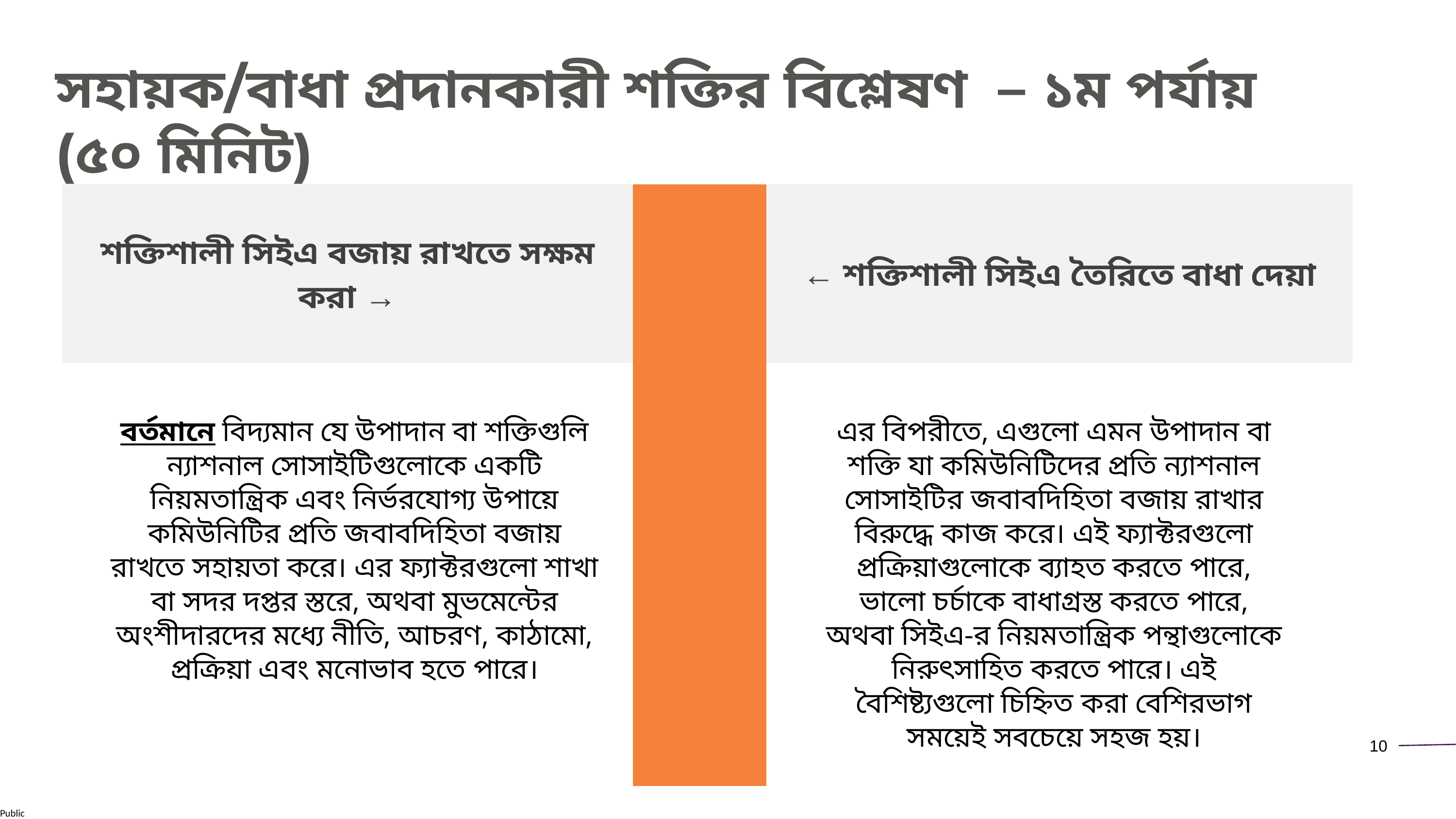

সহায়ক/বাধা প্রদানকারী শক্তির বিশ্লেষণ  – ১ম পর্যায় (৫০ মিনিট)
| শক্তিশালী সিইএ বজায় রাখতে সক্ষম করা → |  | ← শক্তিশালী সিইএ তৈরিতে বাধা দেয়া |
| --- | --- | --- |
|  |  |  |
বর্তমানে বিদ্যমান যে উপাদান বা শক্তিগুলি ন্যাশনাল সোসাইটিগুলোকে একটি নিয়মতান্ত্রিক এবং নির্ভরযোগ্য উপায়ে কমিউনিটির প্রতি জবাবদিহিতা বজায় রাখতে সহায়তা করে। এর ফ্যাক্টরগুলো শাখা বা সদর দপ্তর স্তরে, অথবা মুভমেন্টের অংশীদারদের মধ্যে নীতি, আচরণ, কাঠামো, প্রক্রিয়া এবং মনোভাব হতে পারে।

এর বিপরীতে, এগুলো এমন উপাদান বা শক্তি যা কমিউনিটিদের প্রতি ন্যাশনাল সোসাইটির জবাবদিহিতা বজায় রাখার বিরুদ্ধে কাজ করে। এই ফ্যাক্টরগুলো প্রক্রিয়াগুলোকে ব্যাহত করতে পারে, ভালো চর্চাকে বাধাগ্রস্ত করতে পারে, অথবা সিইএ-র নিয়মতান্ত্রিক পন্থাগুলোকে নিরুৎসাহিত করতে পারে। এই বৈশিষ্ট্যগুলো চিহ্নিত করা বেশিরভাগ সময়েই সবচেয়ে সহজ হয়।

INTERGRATION